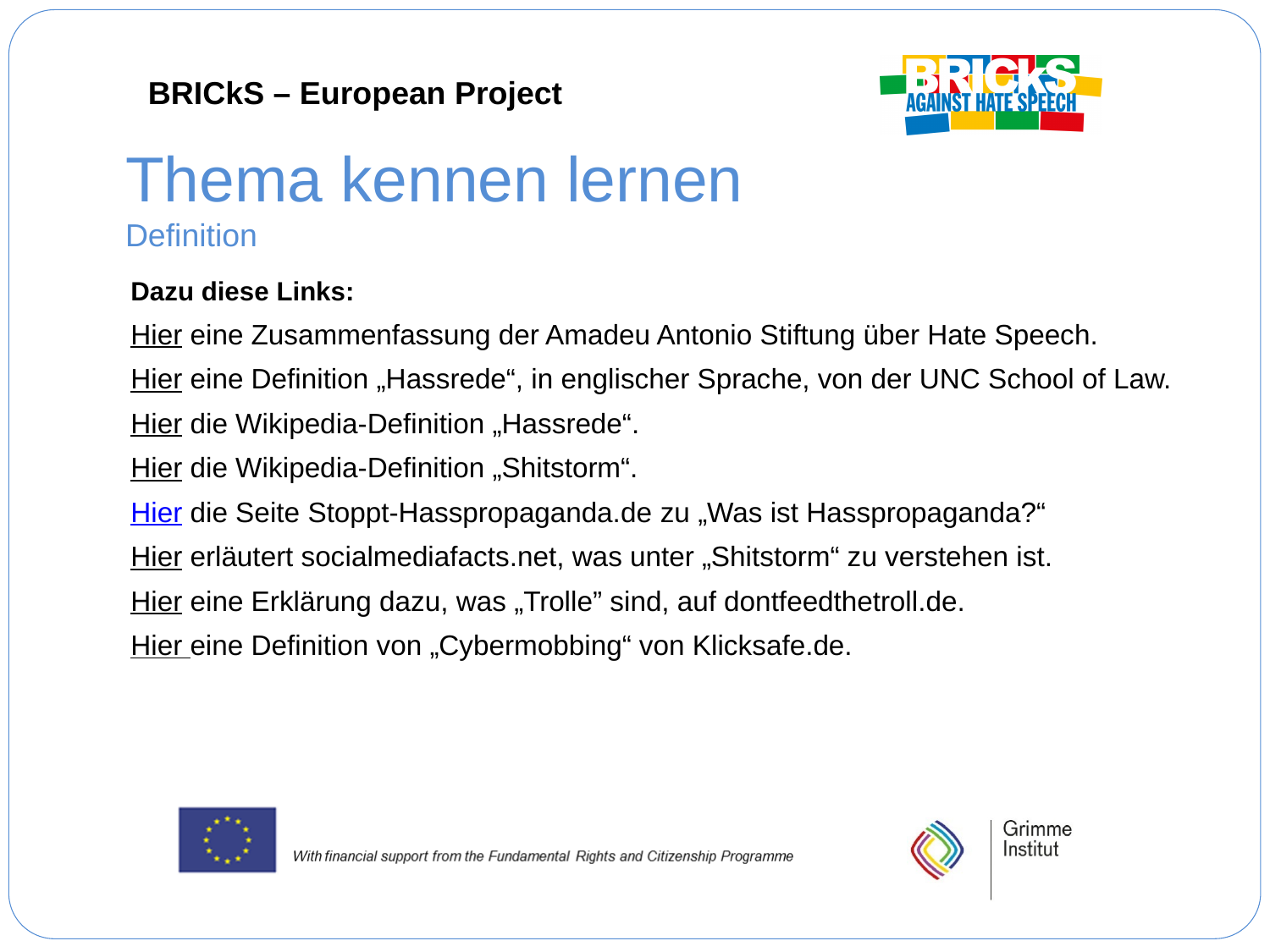

Thema kennen lernen
Definition
Dazu diese Links:
Hier eine Zusammenfassung der Amadeu Antonio Stiftung über Hate Speech.
Hier eine Definition „Hassrede“, in englischer Sprache, von der UNC School of Law.
Hier die Wikipedia-Definition „Hassrede“.
Hier die Wikipedia-Definition „Shitstorm“.
Hier die Seite Stoppt-Hasspropaganda.de zu „Was ist Hasspropaganda?“
Hier erläutert socialmediafacts.net, was unter „Shitstorm“ zu verstehen ist.
Hier eine Erklärung dazu, was „Trolle” sind, auf dontfeedthetroll.de.
Hier eine Definition von „Cybermobbing“ von Klicksafe.de.